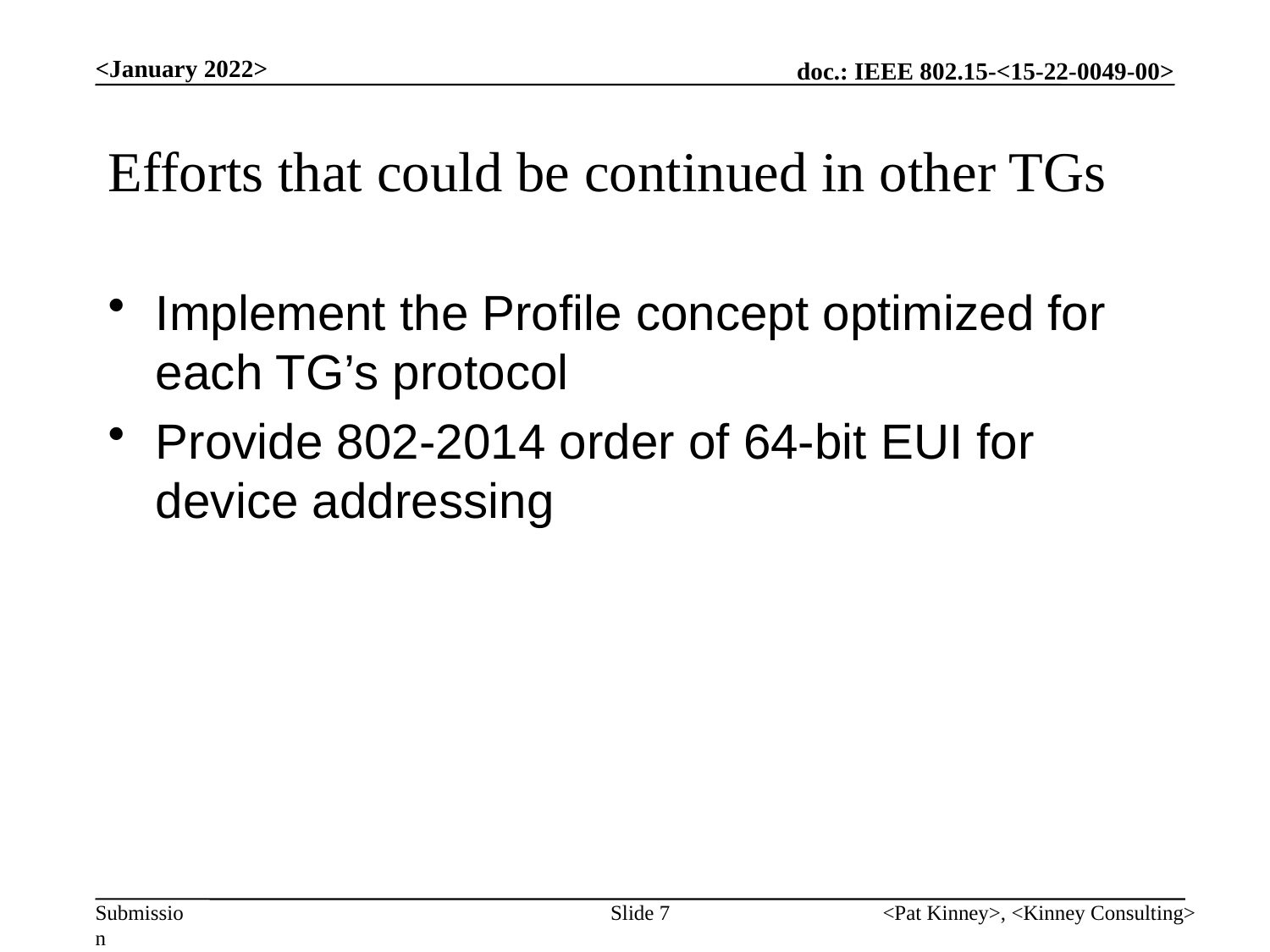

<January 2022>
# Efforts that could be continued in other TGs
Implement the Profile concept optimized for each TG’s protocol
Provide 802-2014 order of 64-bit EUI for device addressing

Slide 7
<Pat Kinney>, <Kinney Consulting>